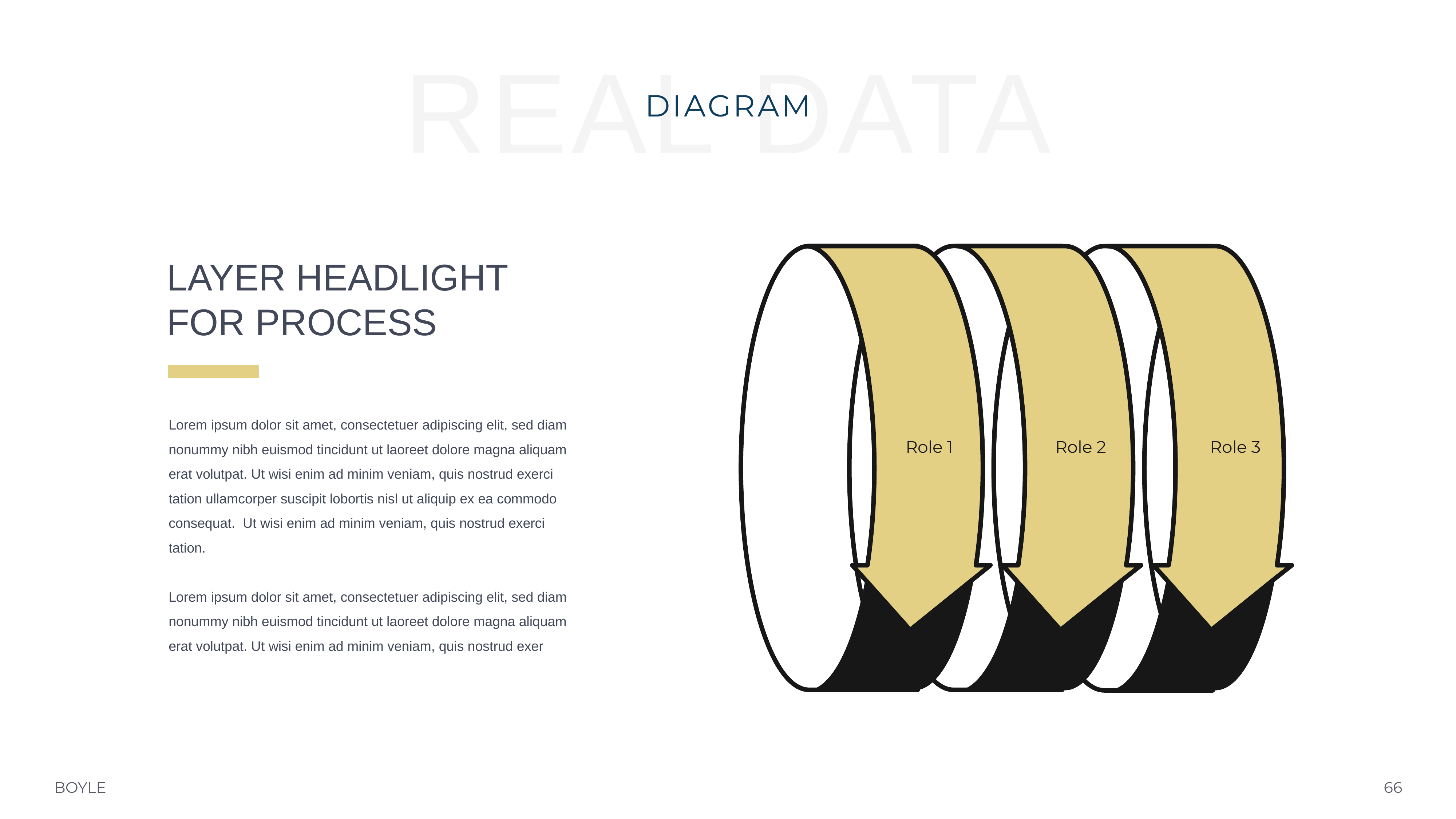

REAL DATA
DIAGRAM

LAYER HEADLIGHT FOR PROCESS

Lorem ipsum dolor sit amet, consectetuer adipiscing elit, sed diam nonummy nibh euismod tincidunt ut laoreet dolore magna aliquam erat volutpat. Ut wisi enim ad minim veniam, quis nostrud exerci tation ullamcorper suscipit lobortis nisl ut aliquip ex ea commodo consequat.  Ut wisi enim ad minim veniam, quis nostrud exerci tation.

Lorem ipsum dolor sit amet, consectetuer adipiscing elit, sed diam nonummy nibh euismod tincidunt ut laoreet dolore magna aliquam erat volutpat. Ut wisi enim ad minim veniam, quis nostrud exer
Role 1
Role 2
Role 3

BOYLE
66